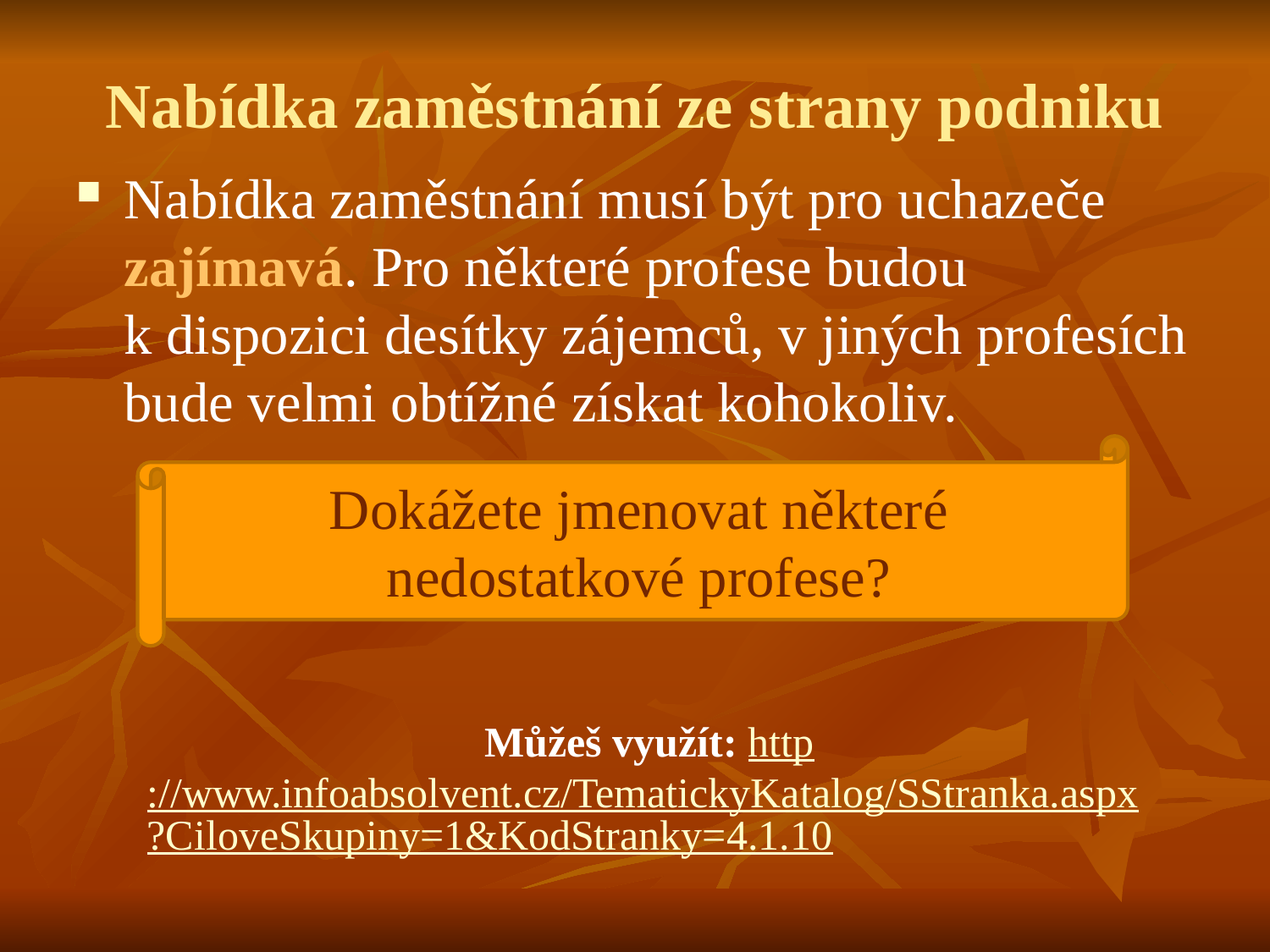

# Nabídka zaměstnání ze strany podniku
Nabídka zaměstnání musí být pro uchazeče zajímavá. Pro některé profese budou
k dispozici desítky zájemců, v jiných profesích bude velmi obtížné získat kohokoliv.
Dokážete jmenovat některé nedostatkové profese?
Můžeš využít: http://www.infoabsolvent.cz/TematickyKatalog/SStranka.aspx?CiloveSkupiny=1&KodStranky=4.1.10